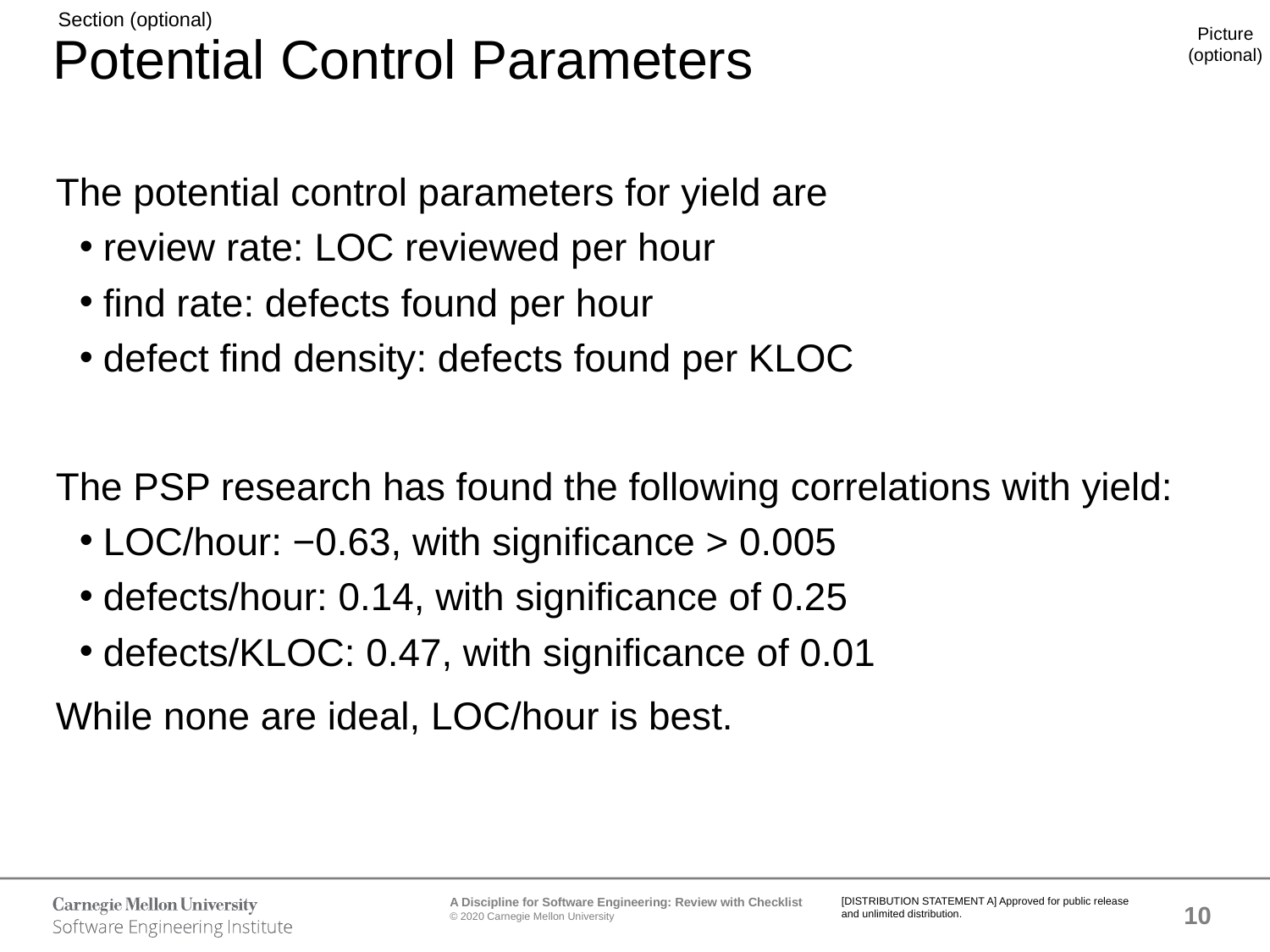

# Potential Control Parameters
The potential control parameters for yield are
review rate: LOC reviewed per hour
find rate: defects found per hour
defect find density: defects found per KLOC

The PSP research has found the following correlations with yield:
LOC/hour: −0.63, with significance > 0.005
defects/hour: 0.14, with significance of 0.25
defects/KLOC: 0.47, with significance of 0.01
While none are ideal, LOC/hour is best.